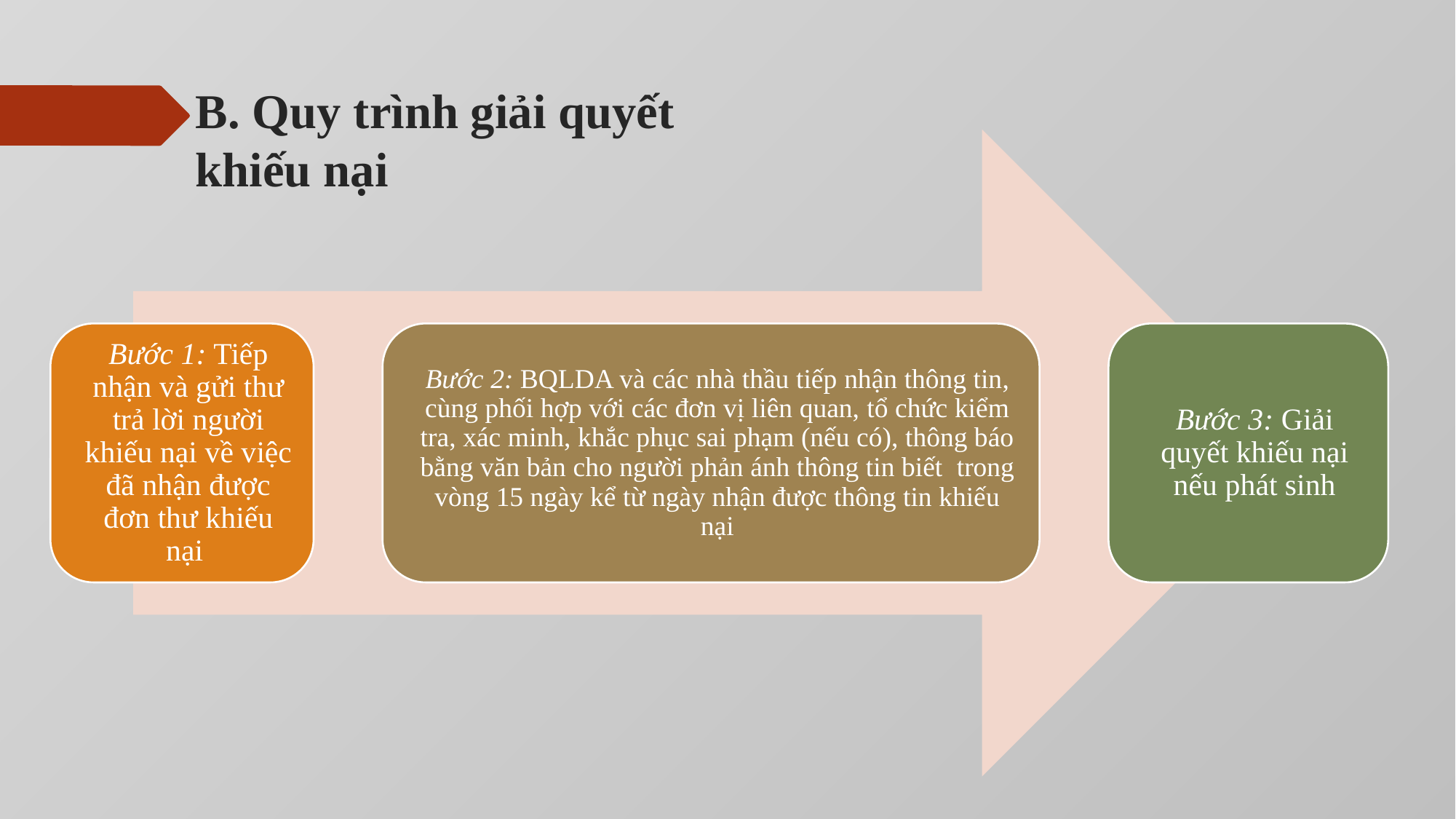

# B. Quy trình giải quyết khiếu nại
Bước 1: Tiếp nhận và gửi thư trả lời người khiếu nại về việc đã nhận được đơn thư khiếu nại
Bước 2: BQLDA và các nhà thầu tiếp nhận thông tin, cùng phối hợp với các đơn vị liên quan, tổ chức kiểm tra, xác minh, khắc phục sai phạm (nếu có), thông báo bằng văn bản cho người phản ánh thông tin biết  trong vòng 15 ngày kể từ ngày nhận được thông tin khiếu nại
Bước 3: Giải quyết khiếu nại nếu phát sinh